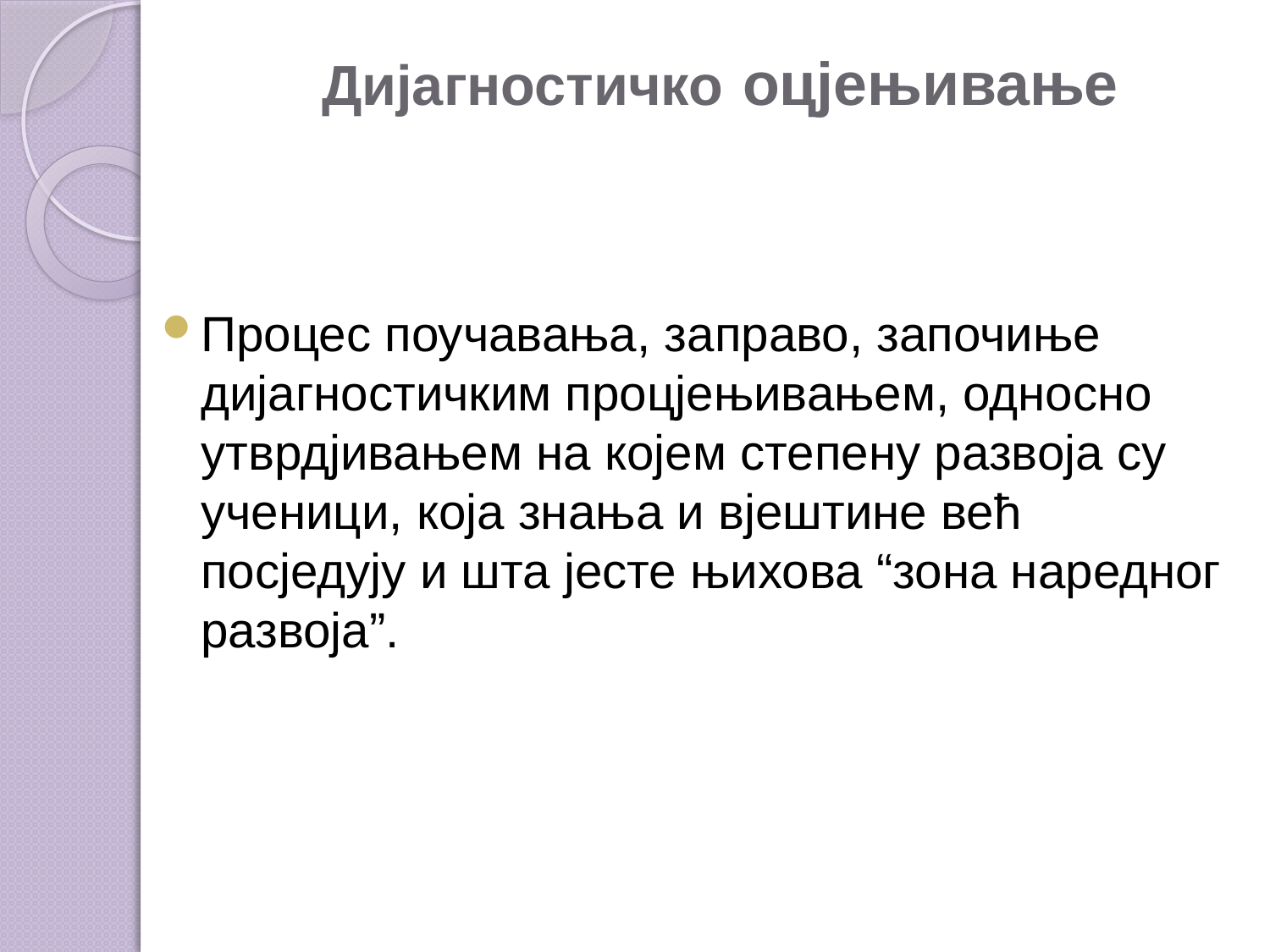

# Дијагностичко оцјењивање
Процес поучавања, заправо, започиње дијагностичким процјењивањем, односно утврдјивањем на којем степену развоја су ученици, која знања и вјештине већ посједују и шта јесте њихова “зона наредног развоја”.